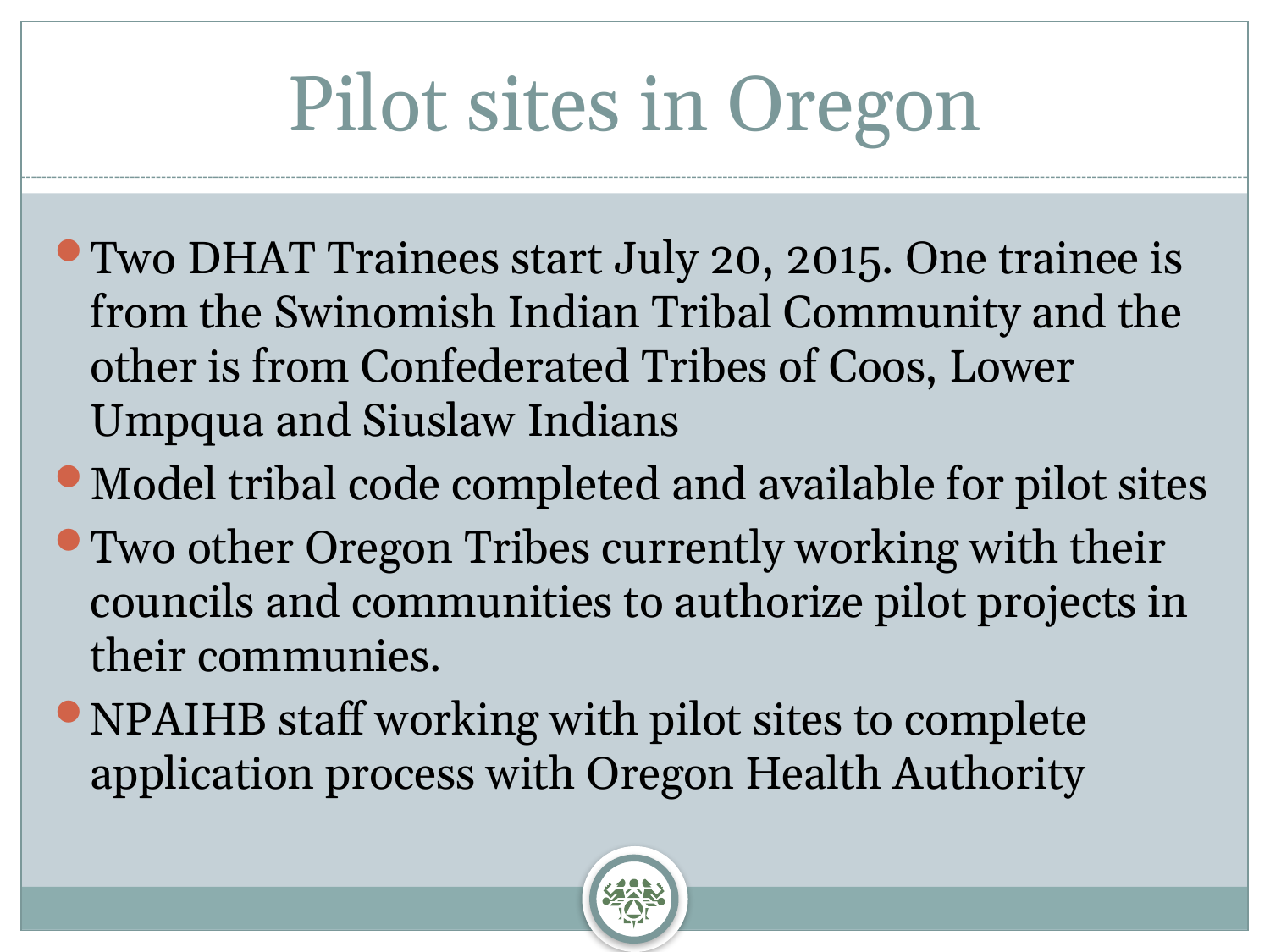

# Pilot sites in Oregon
Two DHAT Trainees start July 20, 2015. One trainee is from the Swinomish Indian Tribal Community and the other is from Confederated Tribes of Coos, Lower Umpqua and Siuslaw Indians
Model tribal code completed and available for pilot sites
Two other Oregon Tribes currently working with their councils and communities to authorize pilot projects in their communies.
NPAIHB staff working with pilot sites to complete application process with Oregon Health Authority